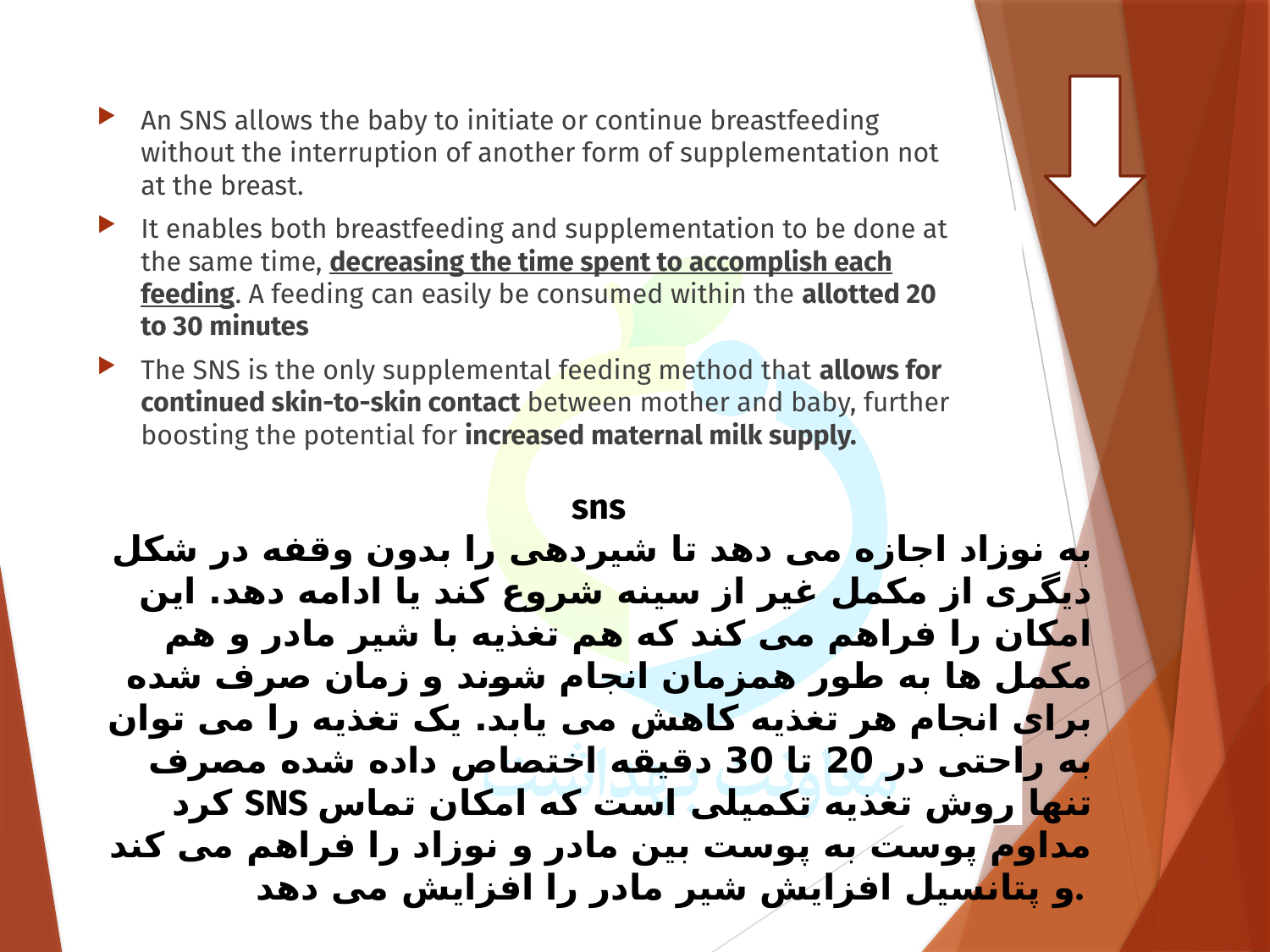

An SNS allows the baby to initiate or continue breastfeeding without the interruption of another form of supplementation not at the breast.
It enables both breastfeeding and supplementation to be done at the same time, decreasing the time spent to accomplish each feeding. A feeding can easily be consumed within the allotted 20 to 30 minutes
The SNS is the only supplemental feeding method that allows for continued skin-to-skin contact between mother and baby, further boosting the potential for increased maternal milk supply.

 sns
به نوزاد اجازه می دهد تا شیردهی را بدون وقفه در شکل دیگری از مکمل غیر از سینه شروع کند یا ادامه دهد. این امکان را فراهم می کند که هم تغذیه با شیر مادر و هم مکمل ها به طور همزمان انجام شوند و زمان صرف شده برای انجام هر تغذیه کاهش می یابد. یک تغذیه را می توان به راحتی در 20 تا 30 دقیقه اختصاص داده شده مصرف کرد SNS تنها روش تغذیه تکمیلی است که امکان تماس مداوم پوست به پوست بین مادر و نوزاد را فراهم می کند و پتانسیل افزایش شیر مادر را افزایش می دهد.